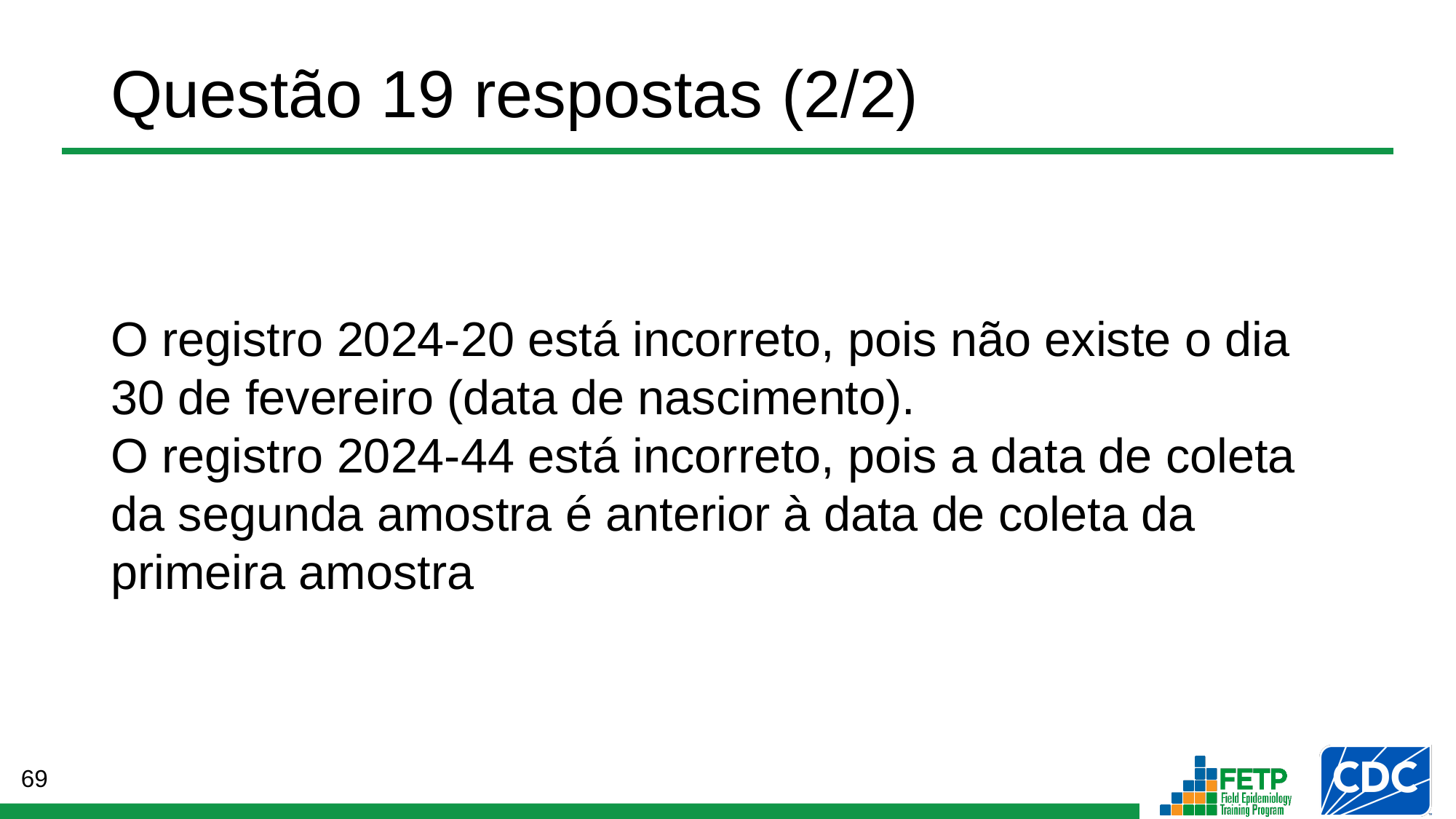

# Questão 19 respostas (2/2)
O registro 2024-20 está incorreto, pois não existe o dia 30 de fevereiro (data de nascimento).
O registro 2024-44 está incorreto, pois a data de coleta da segunda amostra é anterior à data de coleta da primeira amostra